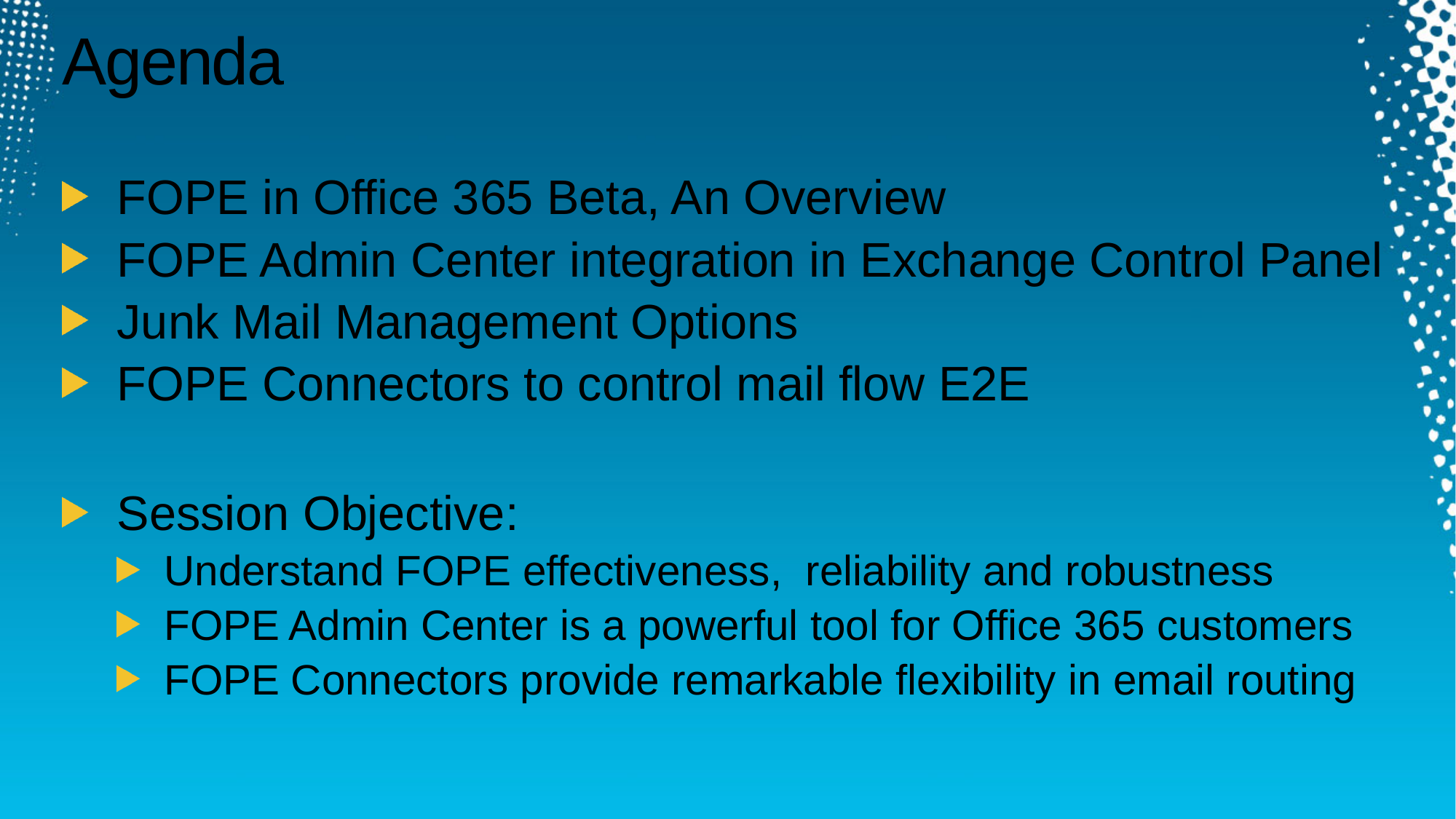

# Agenda
FOPE in Office 365 Beta, An Overview
FOPE Admin Center integration in Exchange Control Panel
Junk Mail Management Options
FOPE Connectors to control mail flow E2E

Session Objective:
Understand FOPE effectiveness,  reliability and robustness
FOPE Admin Center is a powerful tool for Office 365 customers
FOPE Connectors provide remarkable flexibility in email routing